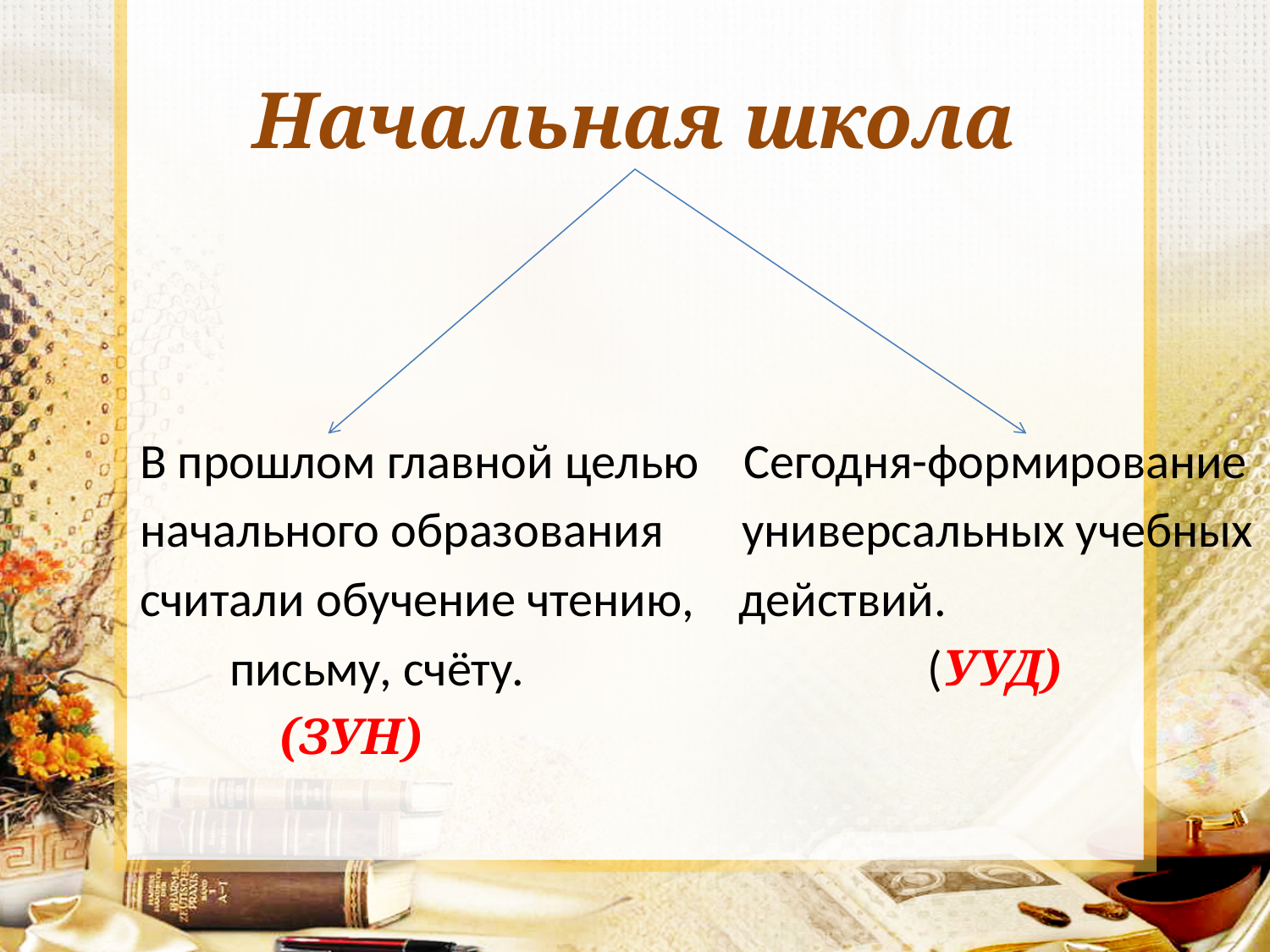

# Начальная школа

В прошлом главной целью    Сегодня-формирование
начального образования       универсальных учебных
считали обучение чтению,    действий.
        письму, счёту.                                    (УУД)
           (ЗУН)